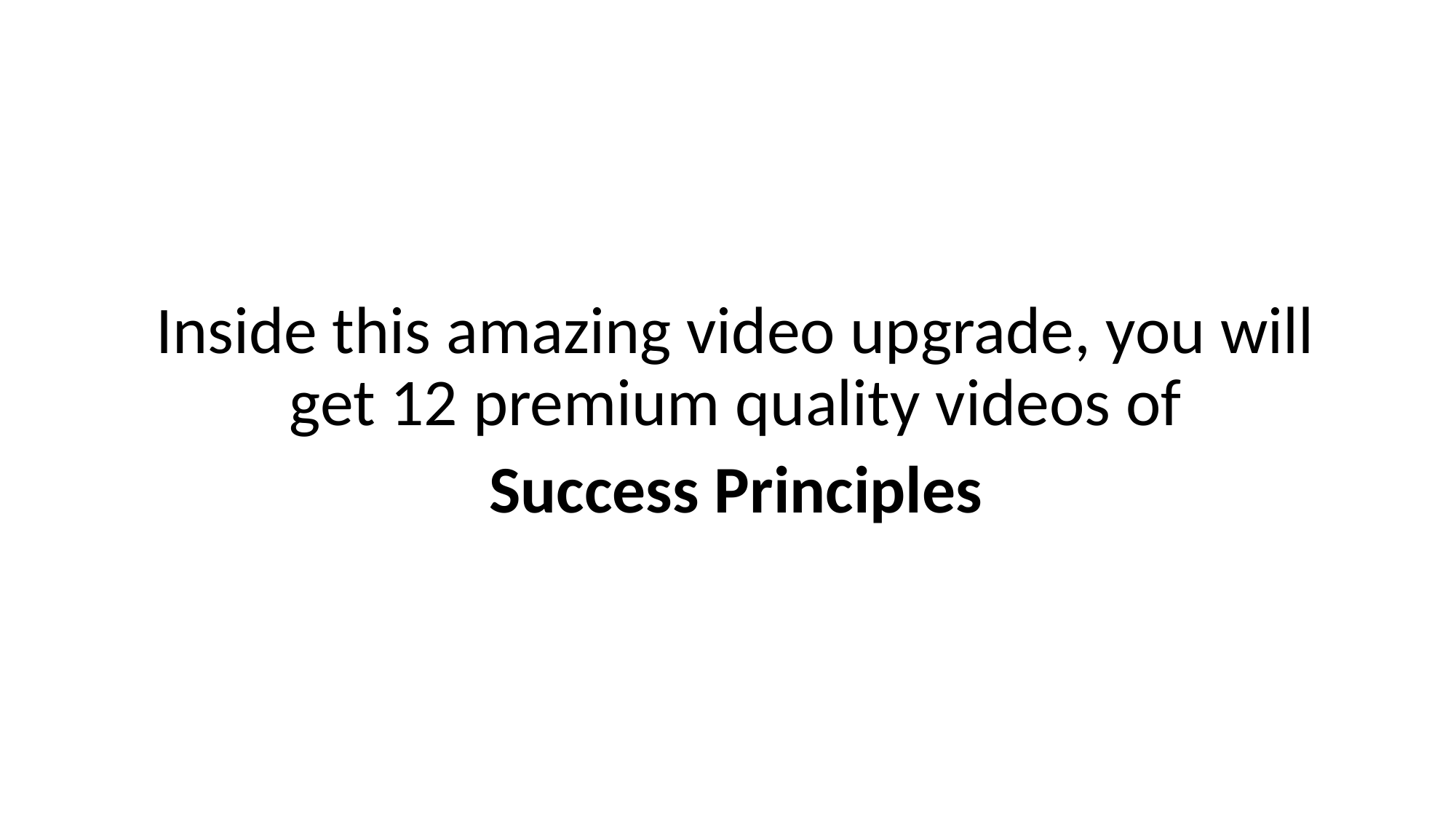

Inside this amazing video upgrade, you will get 12 premium quality videos of
Success Principles